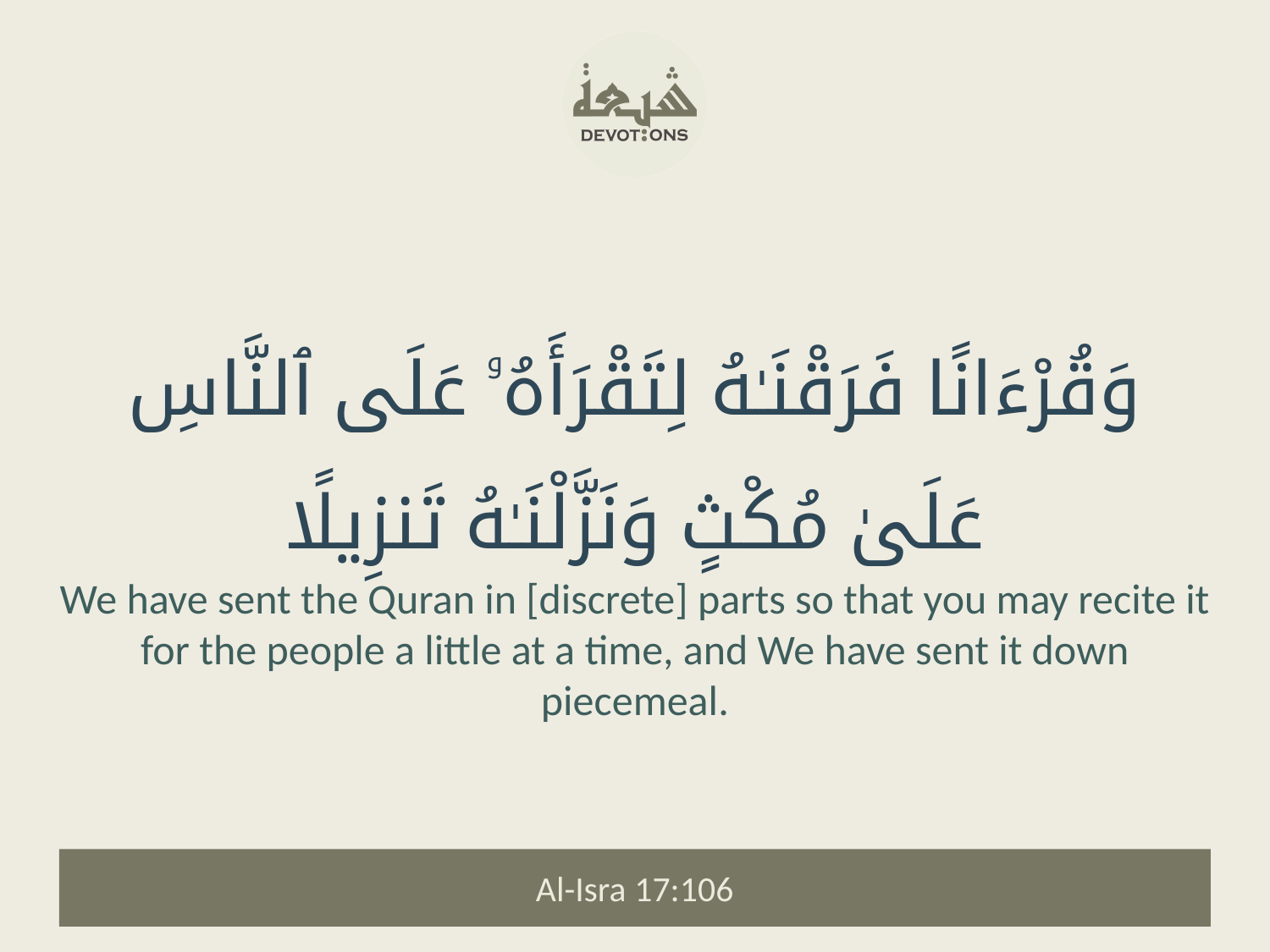

وَقُرْءَانًا فَرَقْنَـٰهُ لِتَقْرَأَهُۥ عَلَى ٱلنَّاسِ عَلَىٰ مُكْثٍ وَنَزَّلْنَـٰهُ تَنزِيلًا
We have sent the Quran in [discrete] parts so that you may recite it for the people a little at a time, and We have sent it down piecemeal.
Al-Isra 17:106